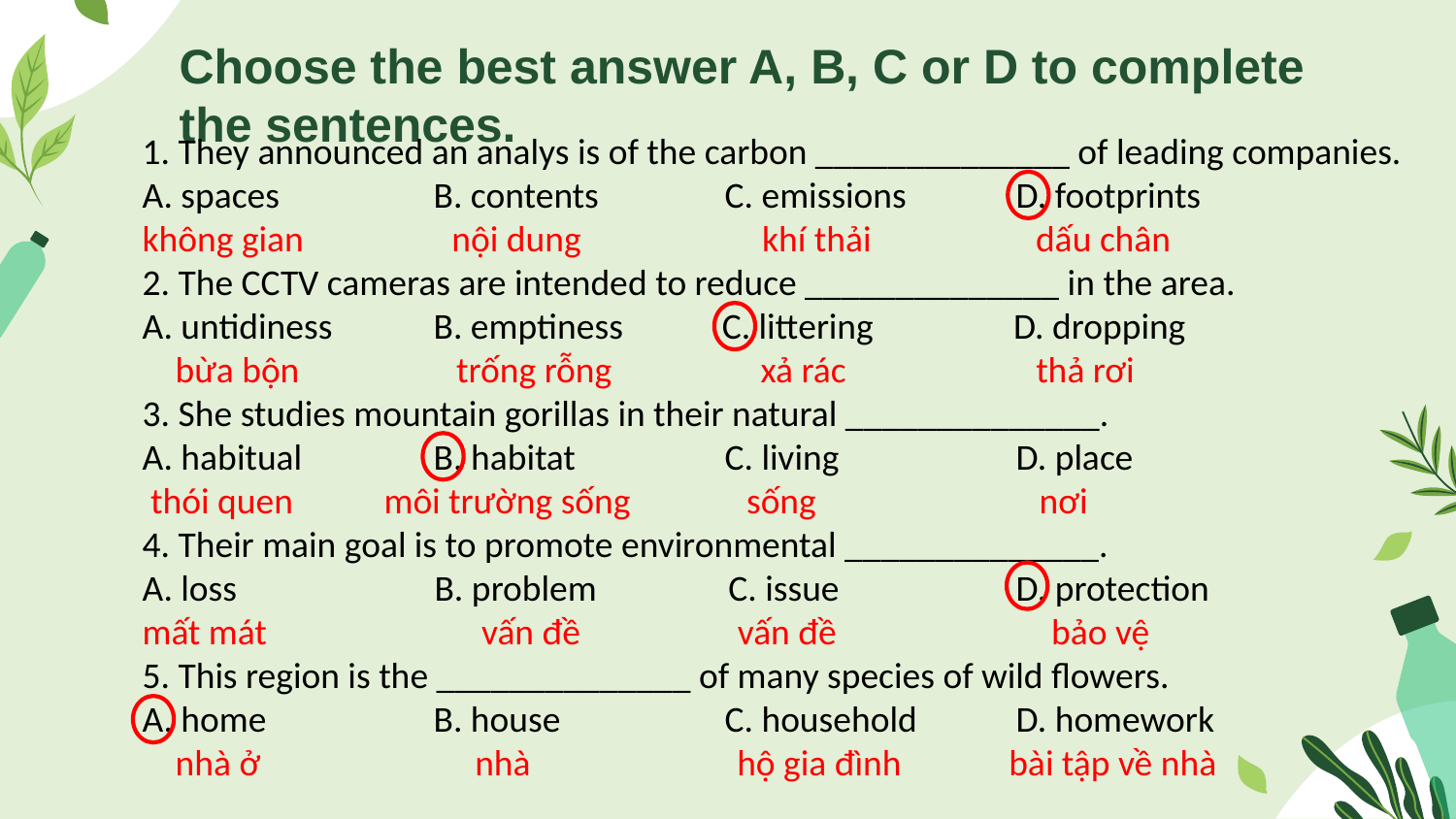

# Choose the best answer A, B, C or D to complete the sentences.
1. They announced an analys is of the carbon ______________ of leading companies.
A. spaces			B. contents	C. emissions	D. footprints
không gian                  nội dung                      khí thải                    dấu chân
2. The CCTV cameras are intended to reduce ______________ in the area.
A. untidiness        	B. emptiness            C. littering                 D. dropping
    bừa bộn                   trống rỗng                  xả rác                       thả rơi
3. She studies mountain gorillas in their natural ______________.
A. habitual                B. habitat                	C. living                	D. place
 thói quen           môi trường sống              sống                           nơi
4. Their main goal is to promote environmental ______________.
A. loss                        B. problem                C. issue                	D. protection
mất mát                          vấn đề                   vấn đề                          bảo vệ
5. This region is the ______________ of many species of wild flowers.
A. home                	B. house                	C. household	D. homework
    nhà ở                          nhà                         hộ gia đình             bài tập về nhà